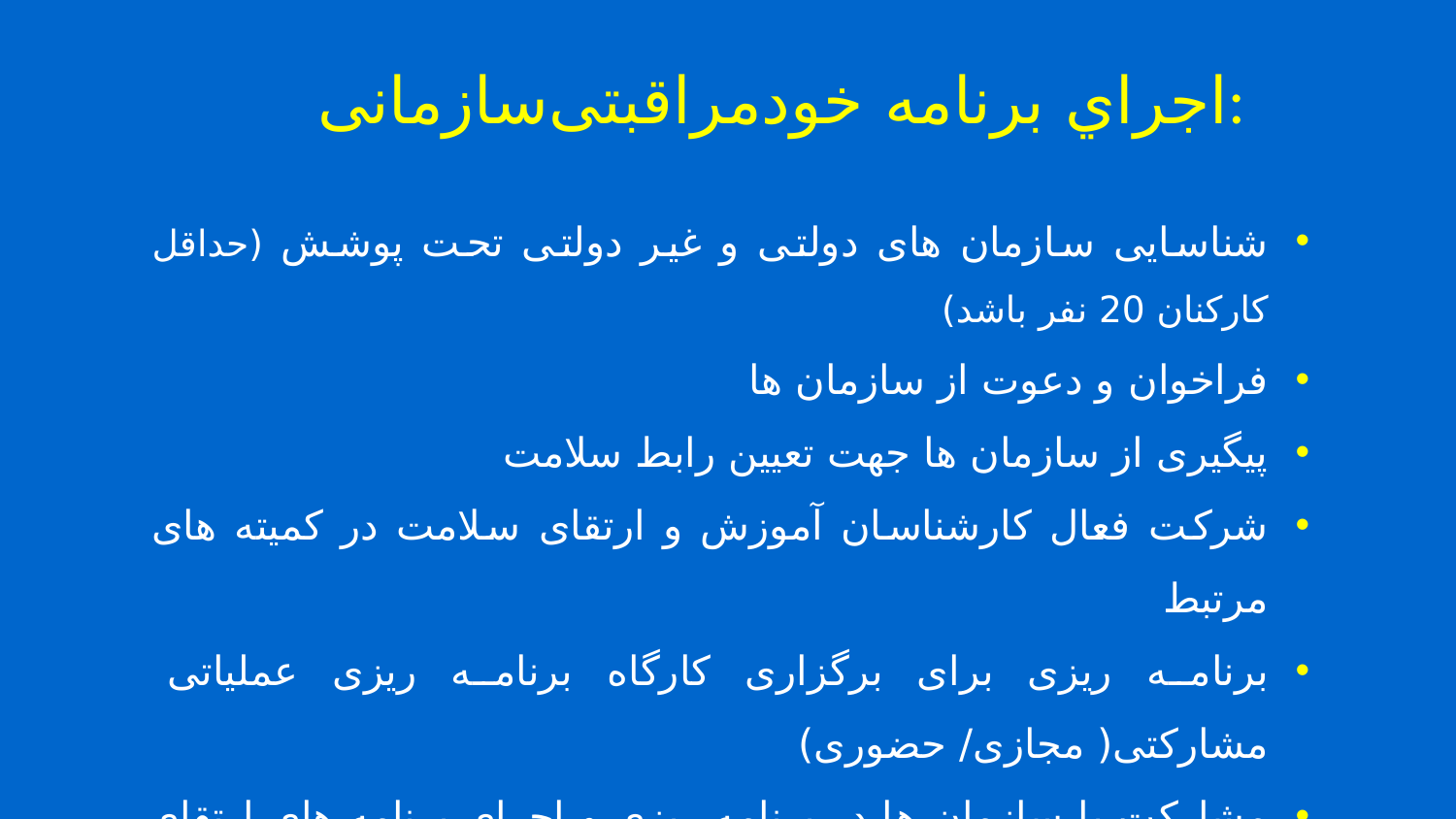

اجراي برنامه خودمراقبتی‌سازمانی:

شناسایی سازمان های دولتی و غیر دولتی تحت پوشش (حداقل کارکنان 20 نفر باشد)
فراخوان و دعوت از سازمان ها
پیگیری از سازمان ها جهت تعیین رابط سلامت
شرکت فعال کارشناسان آموزش و ارتقای سلامت در کمیته های مرتبط
برنامه ریزی برای برگزاری کارگاه برنامه ریزی عملیاتی مشارکتی( مجازی/ حضوری)
مشارکت با سازمان ها در برنامه ریزی و اجرای برنامه های ارتقای سلامت در محیط کار
 نظارت بر اجرا